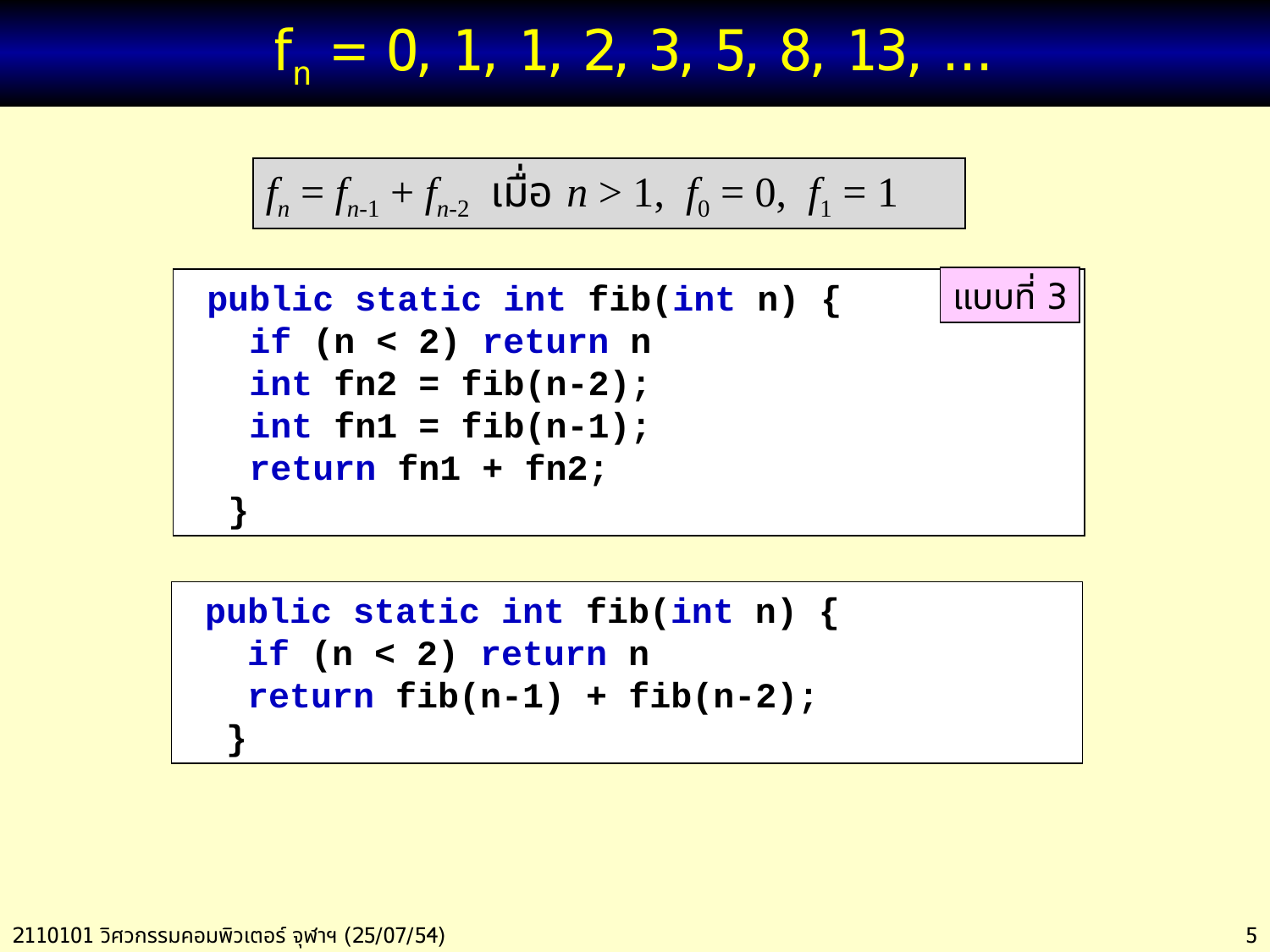

# fn = 0, 1, 1, 2, 3, 5, 8, 13, ...
fn = fn-1 + fn-2  เมื่อ n > 1,  f0 = 0,  f1 = 1
แบบที่ 3
 public static int fib(int n) {
   if (n < 2) return n
   int fn2 = fib(n-2);
   int fn1 = fib(n-1);
   return fn1 + fn2;
  }
 public static int fib(int n) {
   if (n < 2) return n
   return fib(n-1) + fib(n-2);
  }